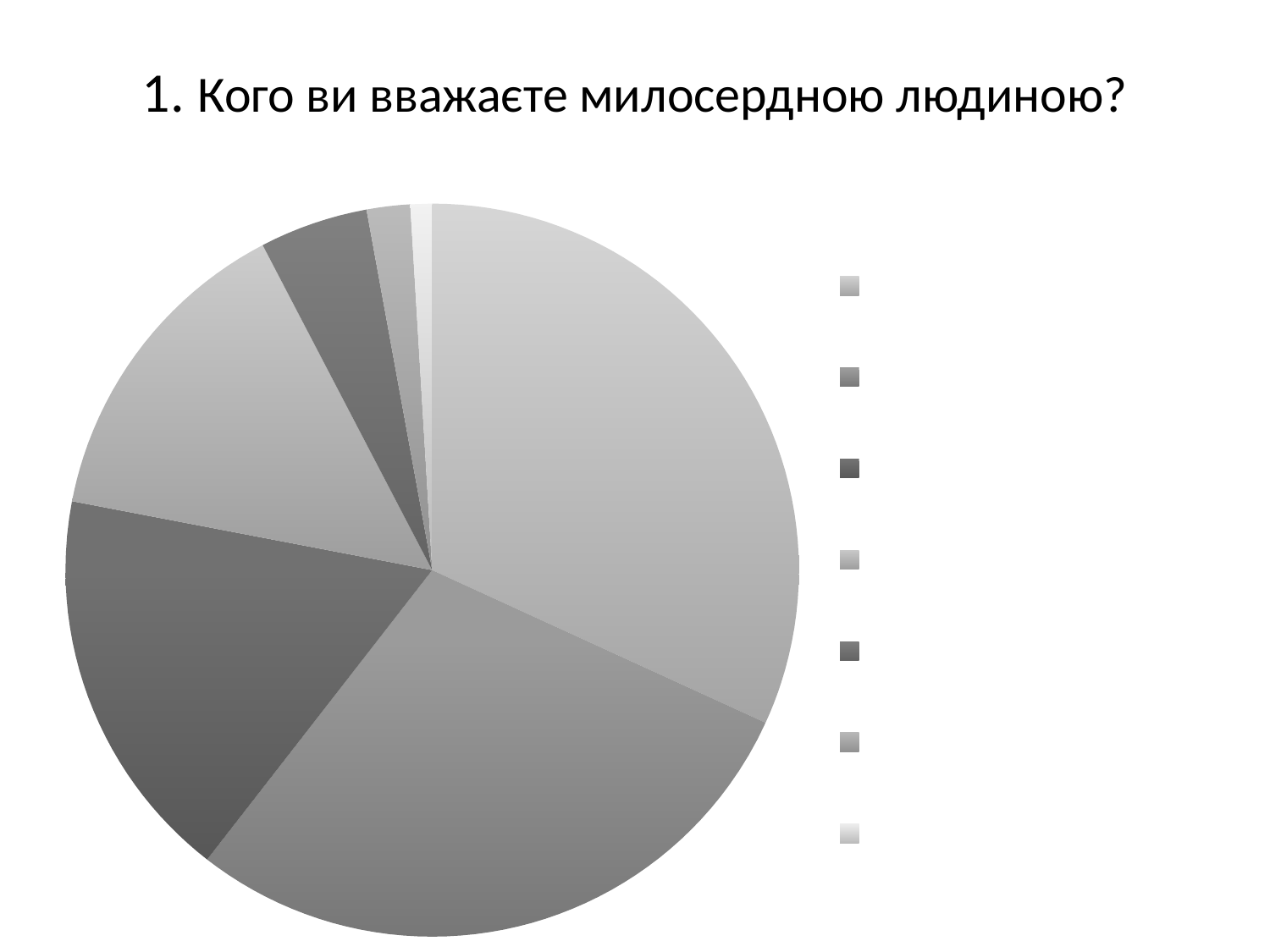

# 1. Кого ви вважаєте милосердною людиною?

### Chart

| Category | Столбец1 |
|---|---|
| допомагає іншим | 33.300000000000004 |
| добру і ввічливу | 30.0 |
| друзів | 18.3 |
| рідних | 15.0 |
| вчителів | 5.0 |
| Ісуса Христа | 2.0 |
| тих, хто любить природу | 1.0 |